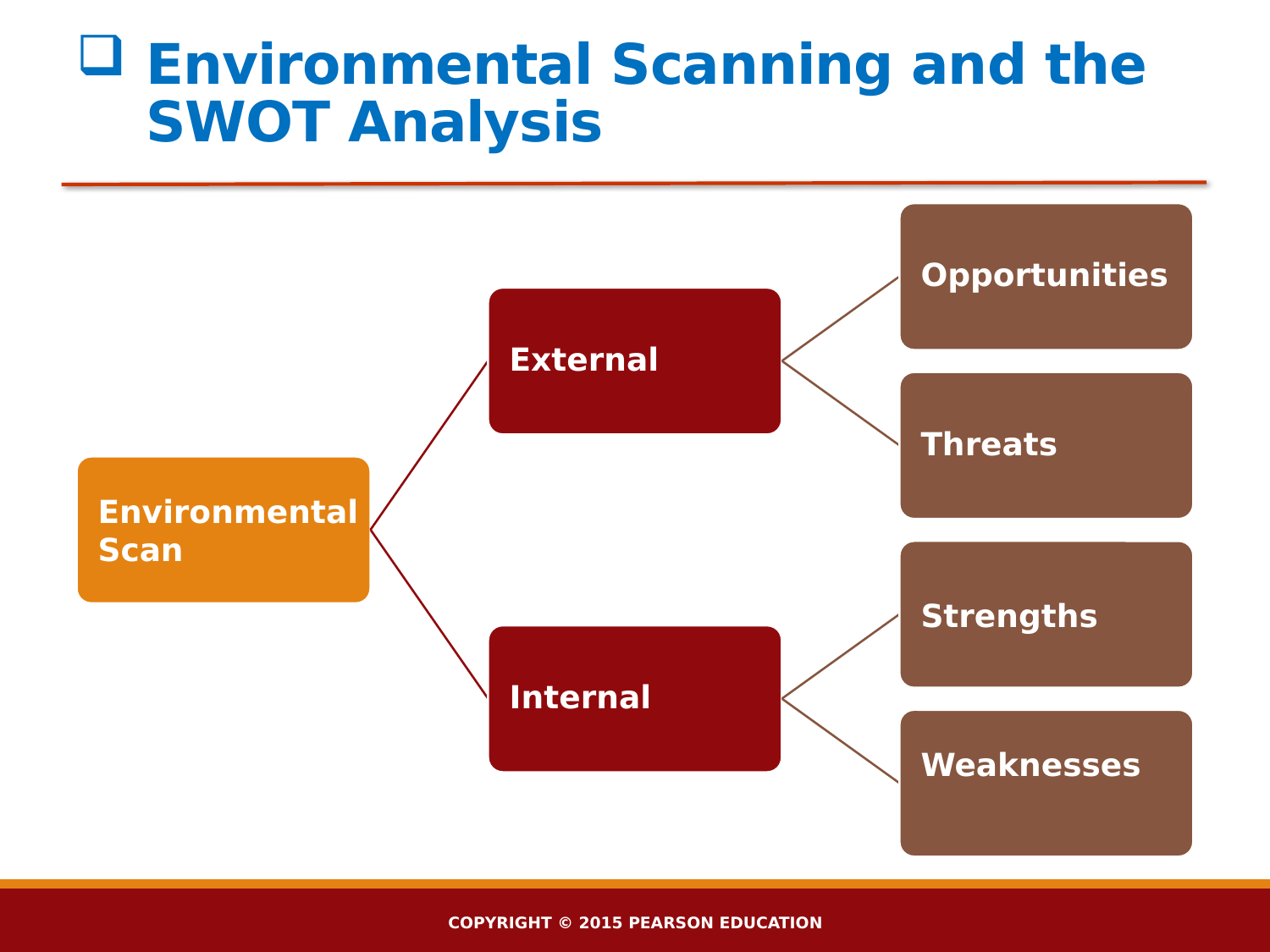

# Environmental Scanning and the SWOT Analysis
Environmental Scan

External

Opportunities

Threats

Internal

Strengths

Weaknesses

Copyright © 2015 Pearson Education